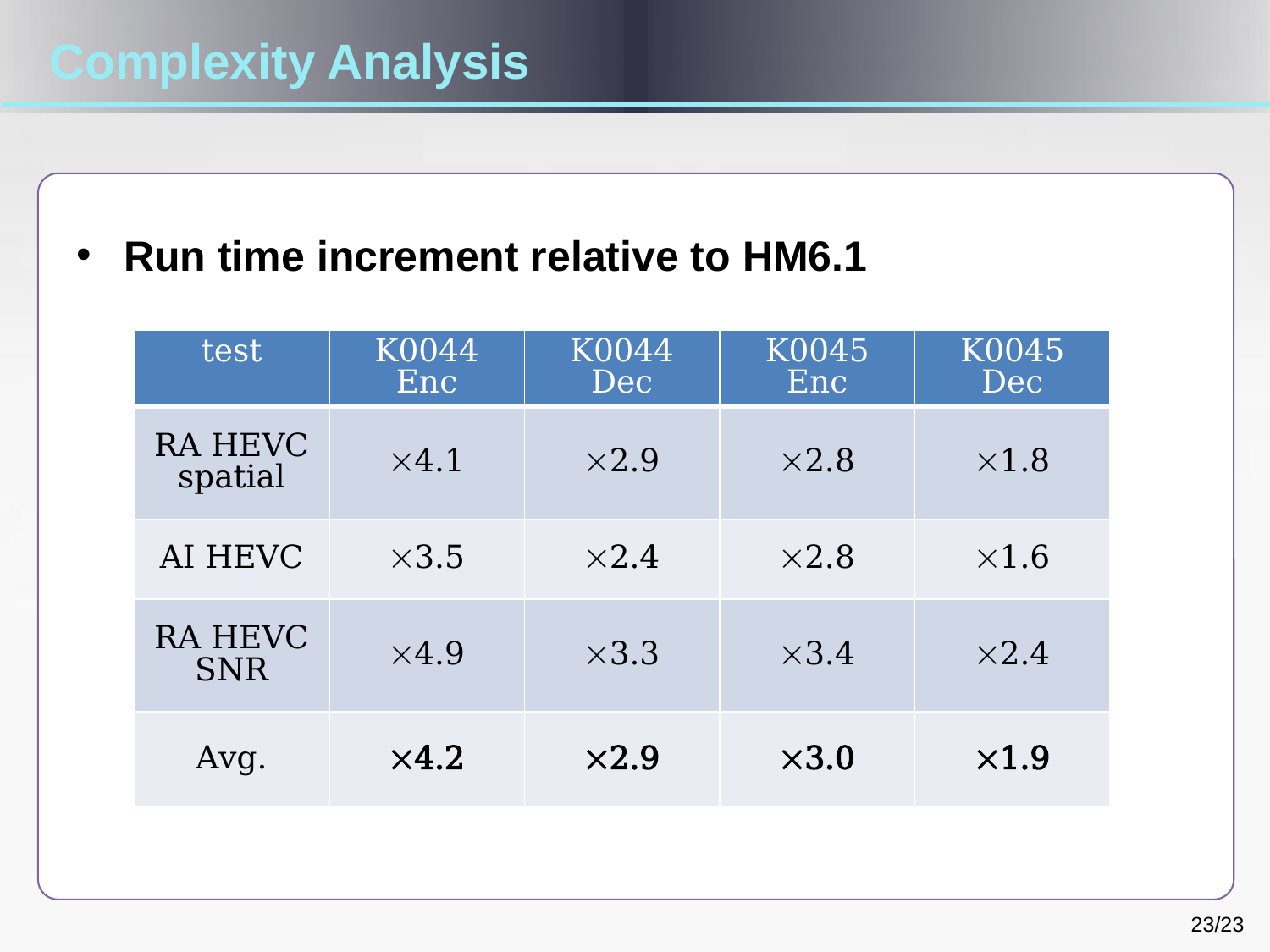

Complexity Analysis

Run time increment relative to HM6.1

| test | K0044 Enc | K0044 Dec | K0045 Enc | K0045 Dec |
| --- | --- | --- | --- | --- |
| RA HEVC spatial | ×4.1 | ×2.9 | ×2.8 | ×1.8 |
| AI HEVC | ×3.5 | ×2.4 | ×2.8 | ×1.6 |
| RA HEVC SNR | ×4.9 | ×3.3 | ×3.4 | ×2.4 |
| Avg. | ×4.2 | ×2.9 | ×3.0 | ×1.9 |